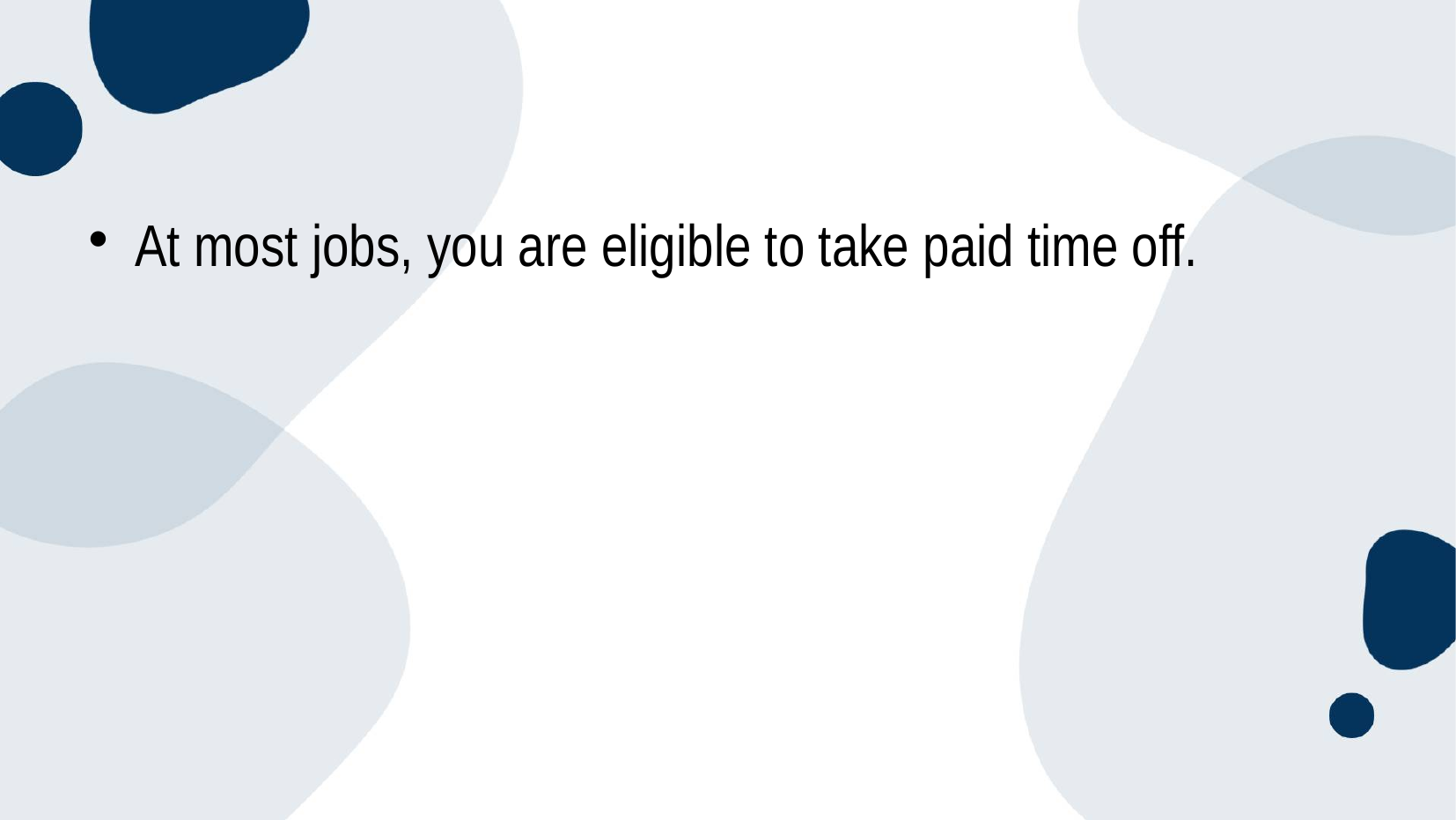

At most jobs, you are eligible to take paid time off.